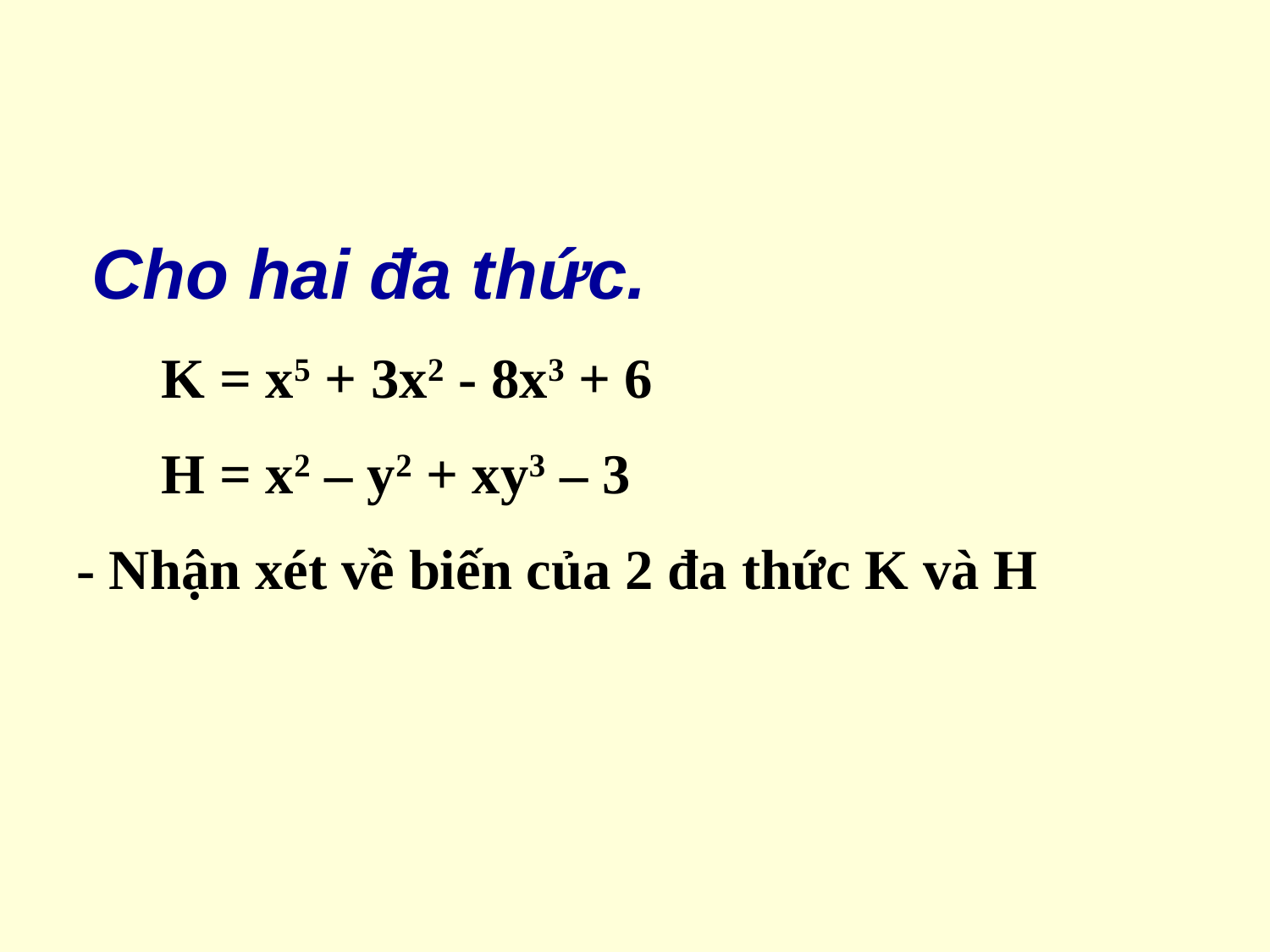

#
 Cho hai đa thức.
      K = x5 + 3x2 - 8x3 + 6
      H = x2 – y2 + xy3 – 3
- Nhận xét về biến của 2 đa thức K và H